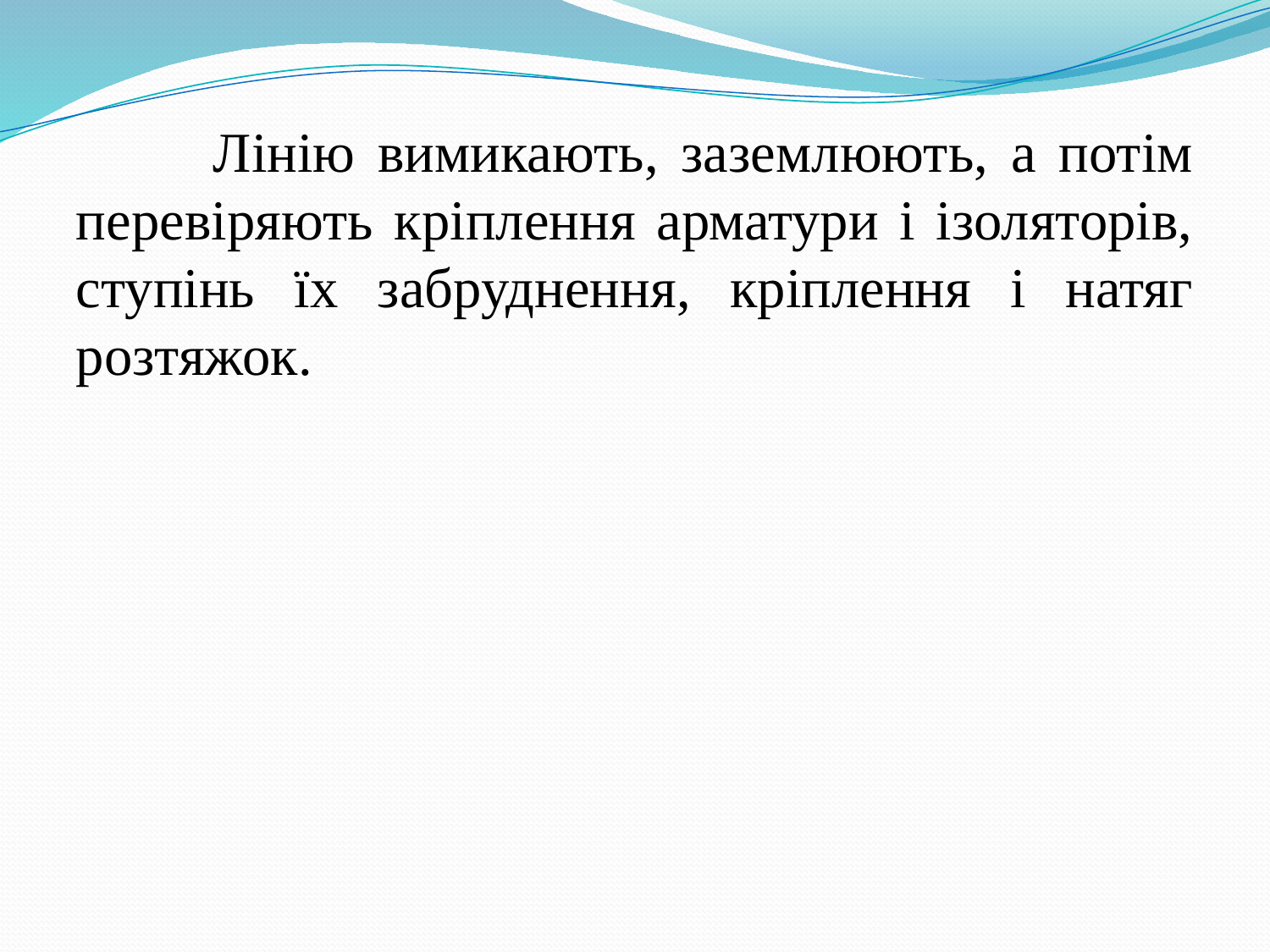

Лінію вимикають, заземлюють, а потім перевіряють кріплення арматури і ізоляторів, ступінь їх забруднення, кріплення і натяг розтяжок.